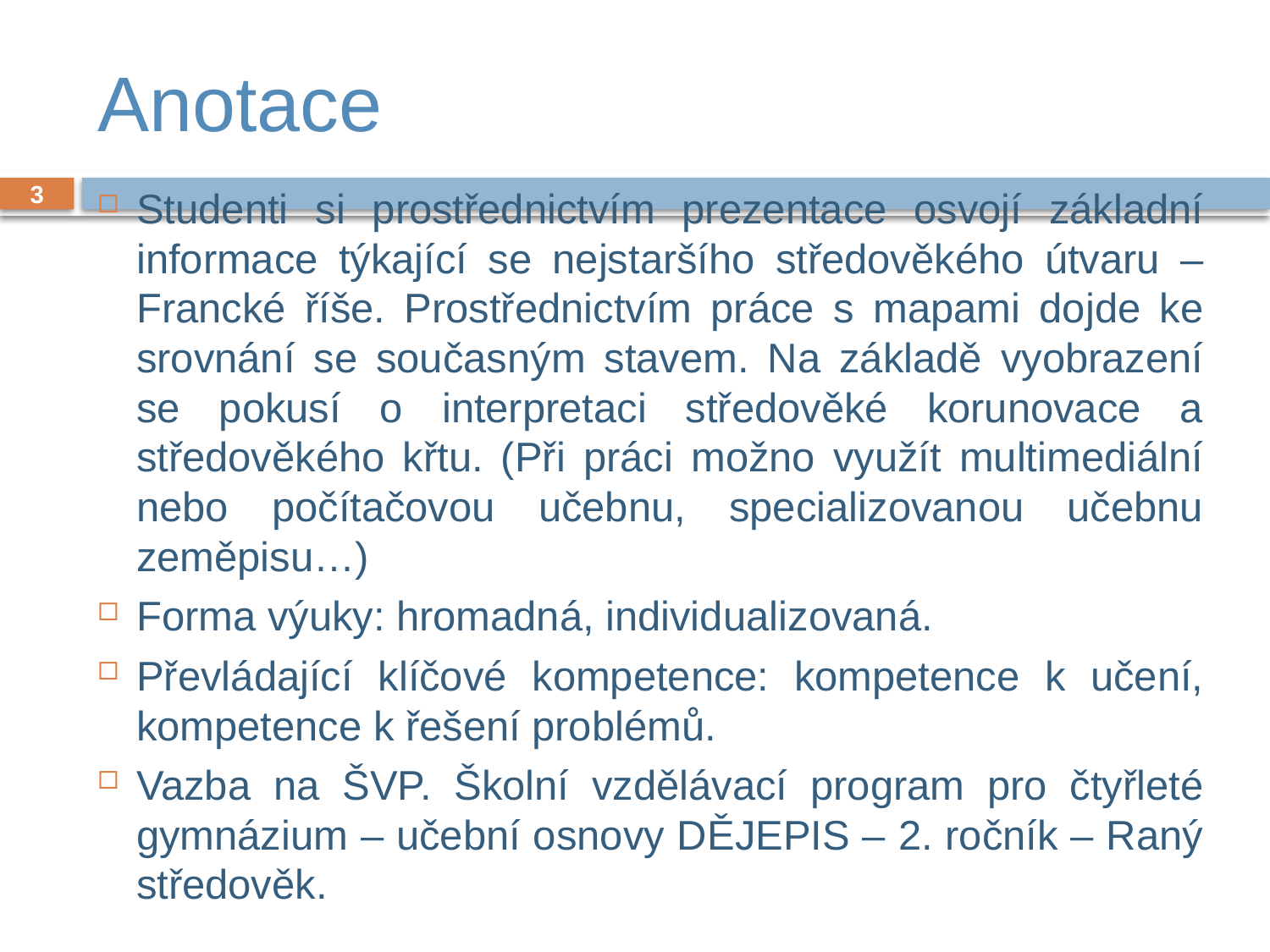

# Anotace
Studenti si prostřednictvím prezentace osvojí základní informace týkající se nejstaršího středověkého útvaru – Francké říše. Prostřednictvím práce s mapami dojde ke srovnání se současným stavem. Na základě vyobrazení se pokusí o interpretaci středověké korunovace a středověkého křtu. (Při práci možno využít multimediální nebo počítačovou učebnu, specializovanou učebnu zeměpisu…)
Forma výuky: hromadná, individualizovaná.
Převládající klíčové kompetence: kompetence k učení, kompetence k řešení problémů.
Vazba na ŠVP. Školní vzdělávací program pro čtyřleté gymnázium – učební osnovy DĚJEPIS – 2. ročník – Raný středověk.
3